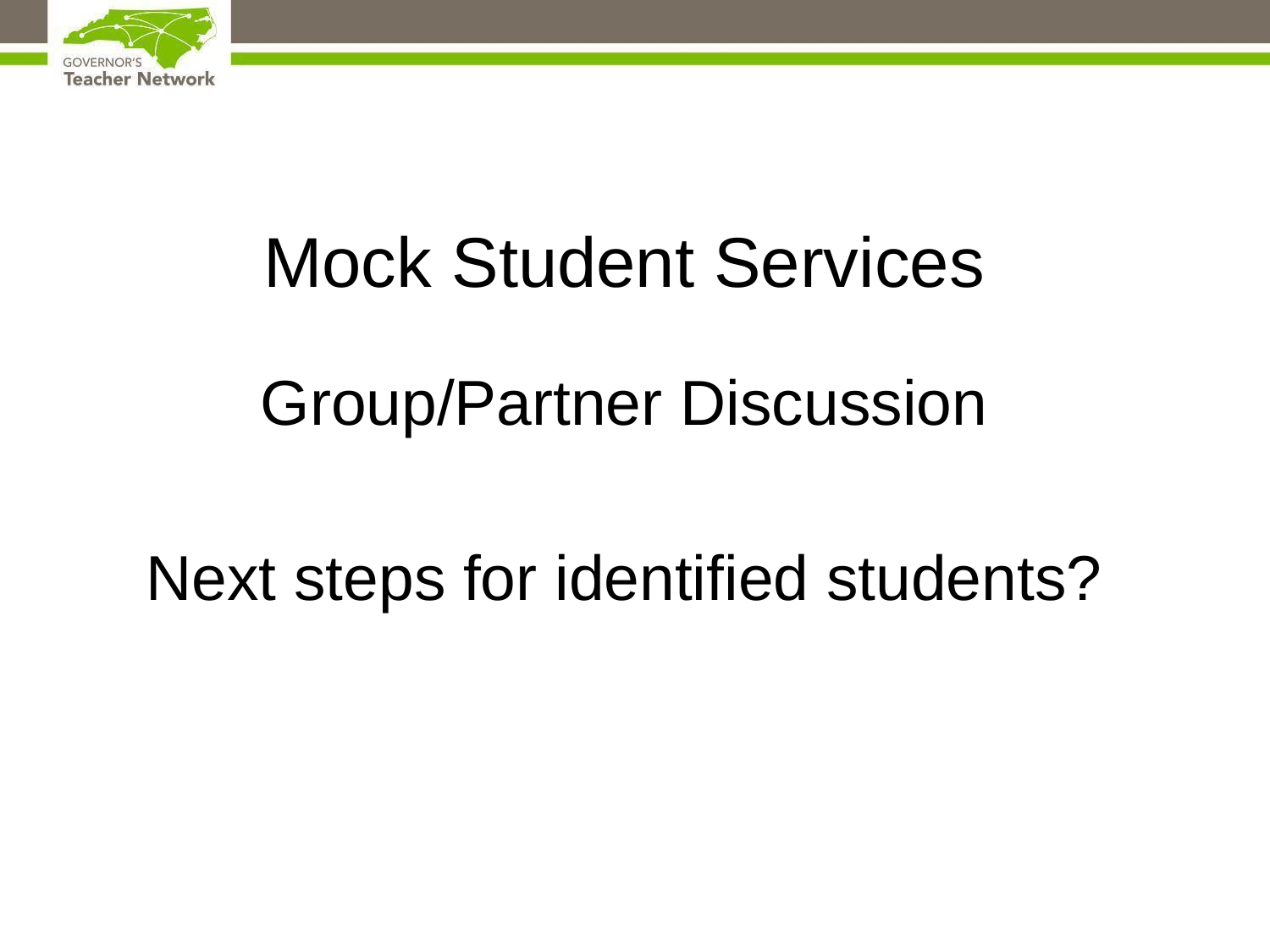

# Mock Student Services
Group/Partner Discussion

Next steps for identified students?